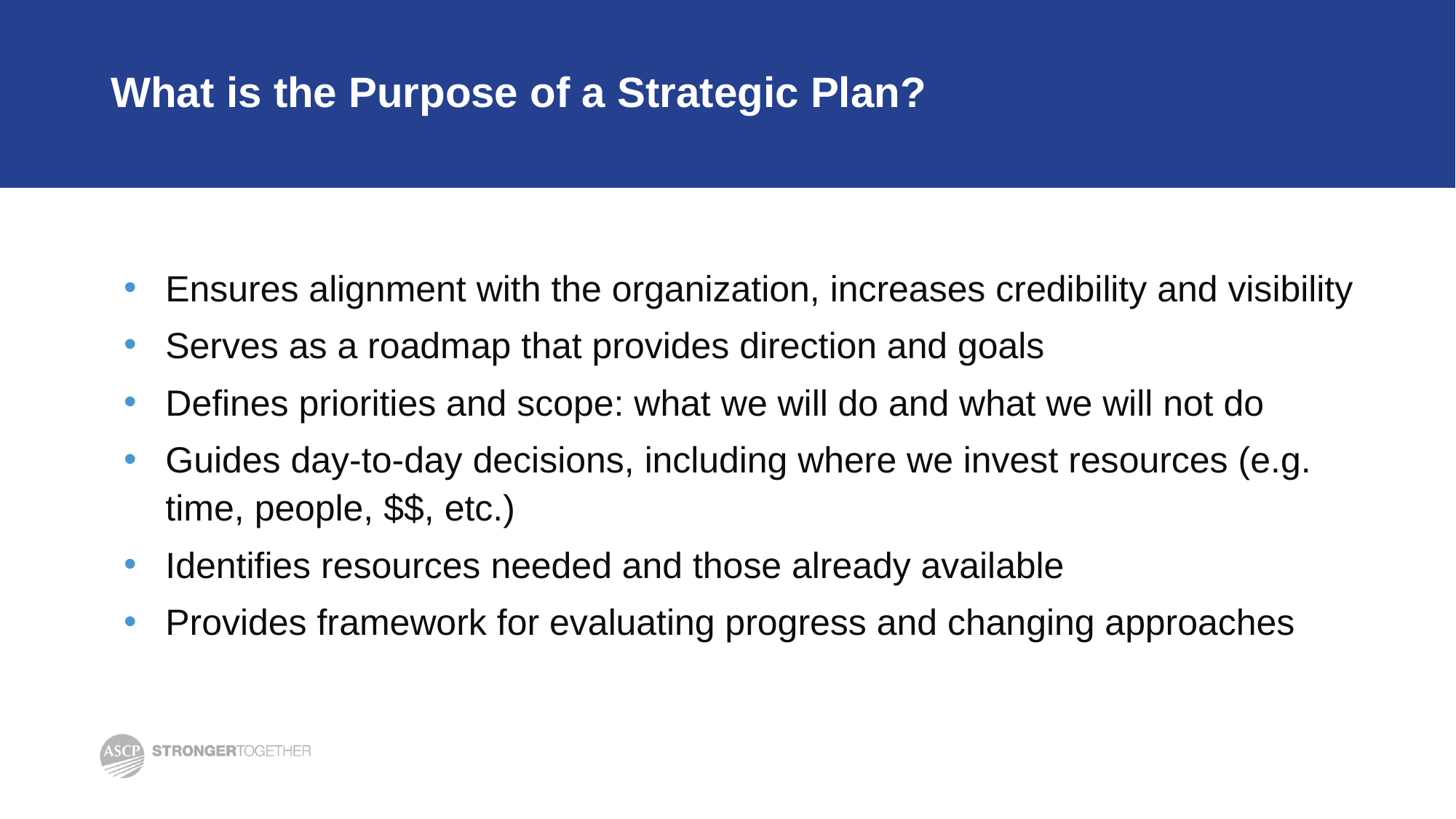

# What is the Purpose of a Strategic Plan?
Ensures alignment with the organization, increases credibility and visibility
Serves as a roadmap that provides direction and goals
Defines priorities and scope: what we will do and what we will not do
Guides day-to-day decisions, including where we invest resources (e.g. time, people, $$, etc.)
Identifies resources needed and those already available
Provides framework for evaluating progress and changing approaches